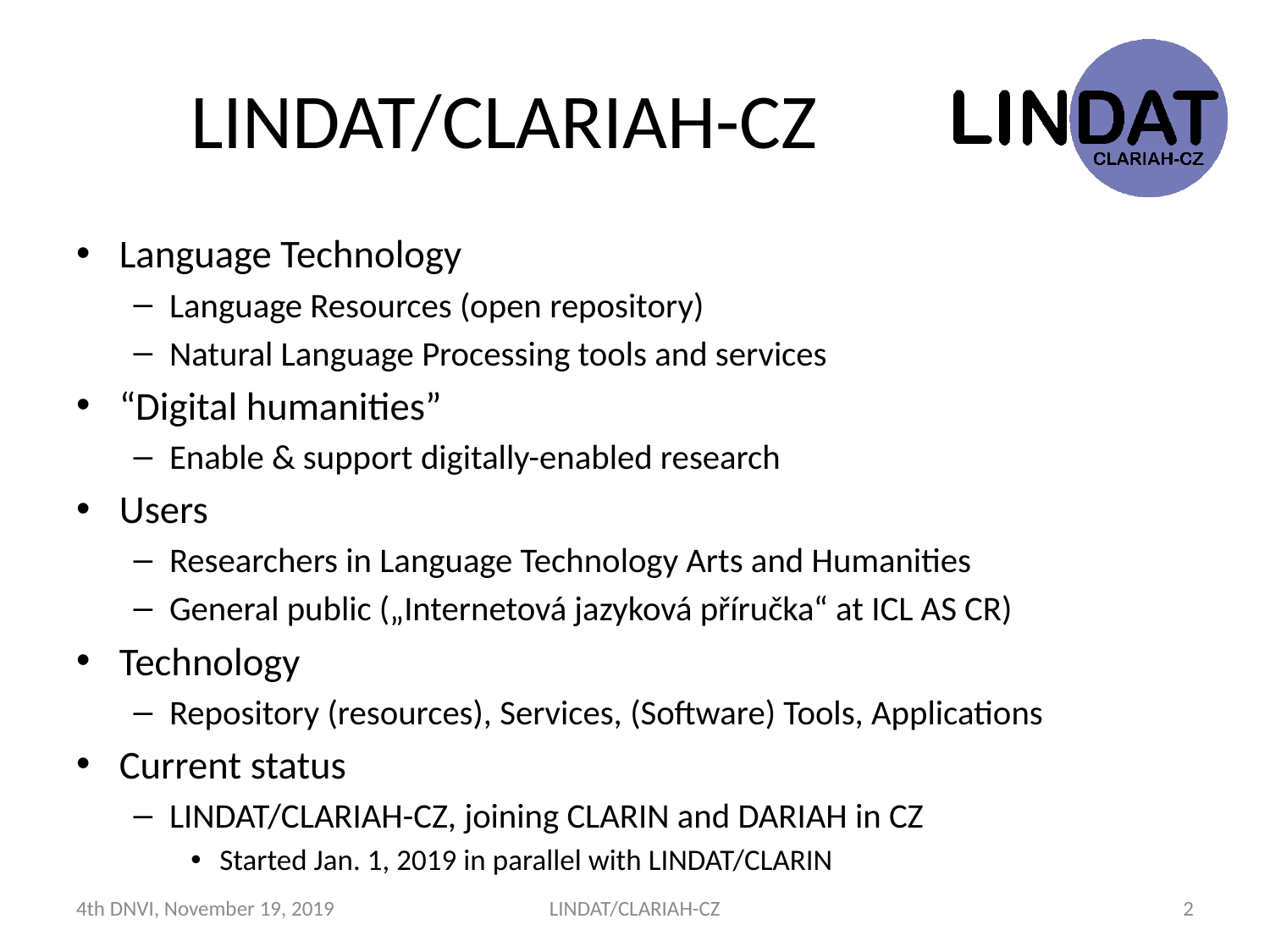

# LINDAT/CLARIAH-CZ
Language Technology
Language Resources (open repository)
Natural Language Processing tools and services
“Digital humanities”
Enable & support digitally-enabled research
Users
Researchers in Language Technology Arts and Humanities
General public („Internetová jazyková příručka“ at ICL AS CR)
Technology
Repository (resources), Services, (Software) Tools, Applications
Current status
LINDAT/CLARIAH-CZ, joining CLARIN and DARIAH in CZ
Started Jan. 1, 2019 in parallel with LINDAT/CLARIN
4th DNVI, November 19, 2019
LINDAT/CLARIAH-CZ
2